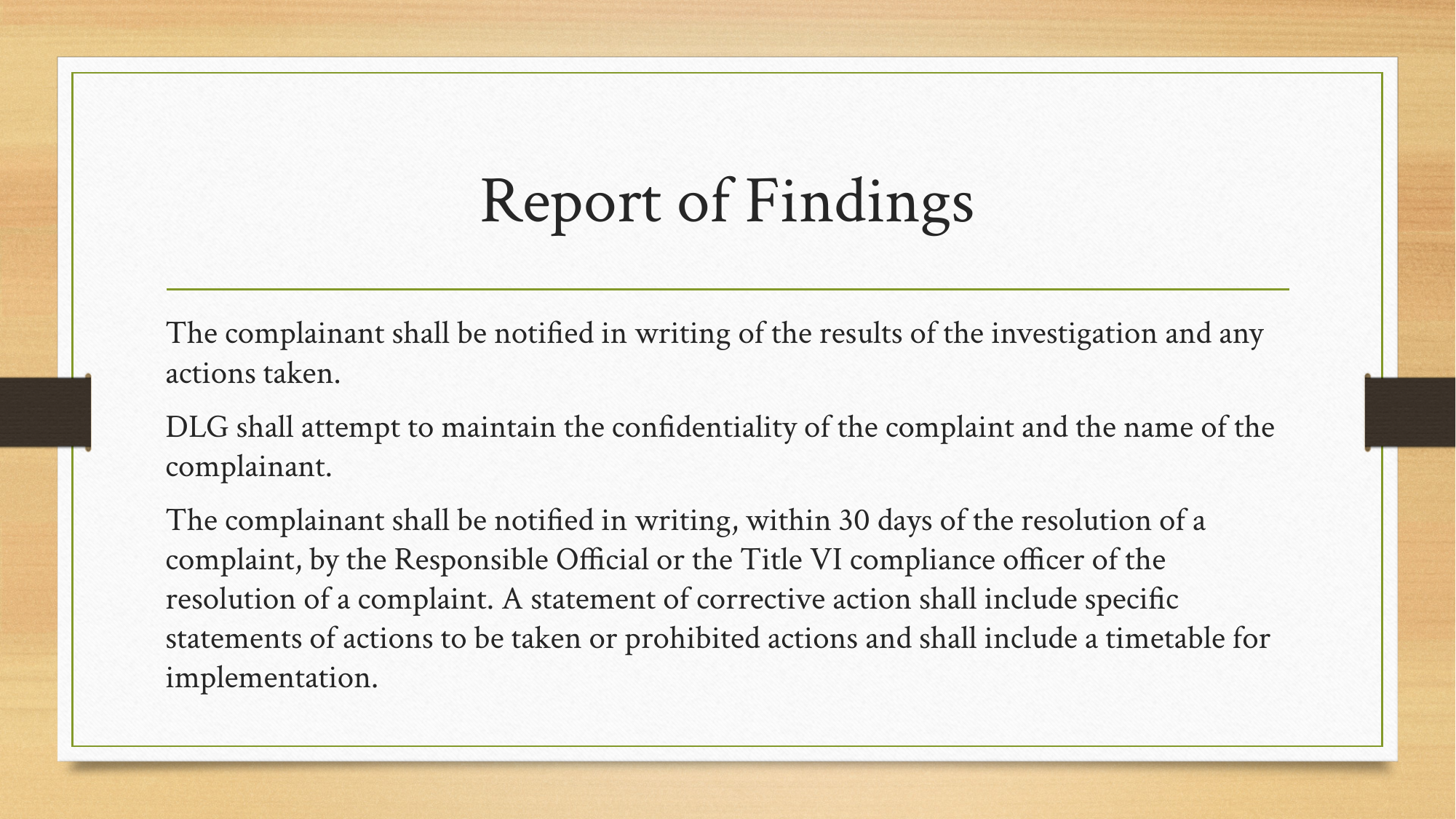

# Report of Findings
The complainant shall be notified in writing of the results of the investigation and any actions taken.
DLG shall attempt to maintain the confidentiality of the complaint and the name of the complainant.
The complainant shall be notified in writing, within 30 days of the resolution of a complaint, by the Responsible Official or the Title VI compliance officer of the resolution of a complaint. A statement of corrective action shall include specific statements of actions to be taken or prohibited actions and shall include a timetable for implementation.